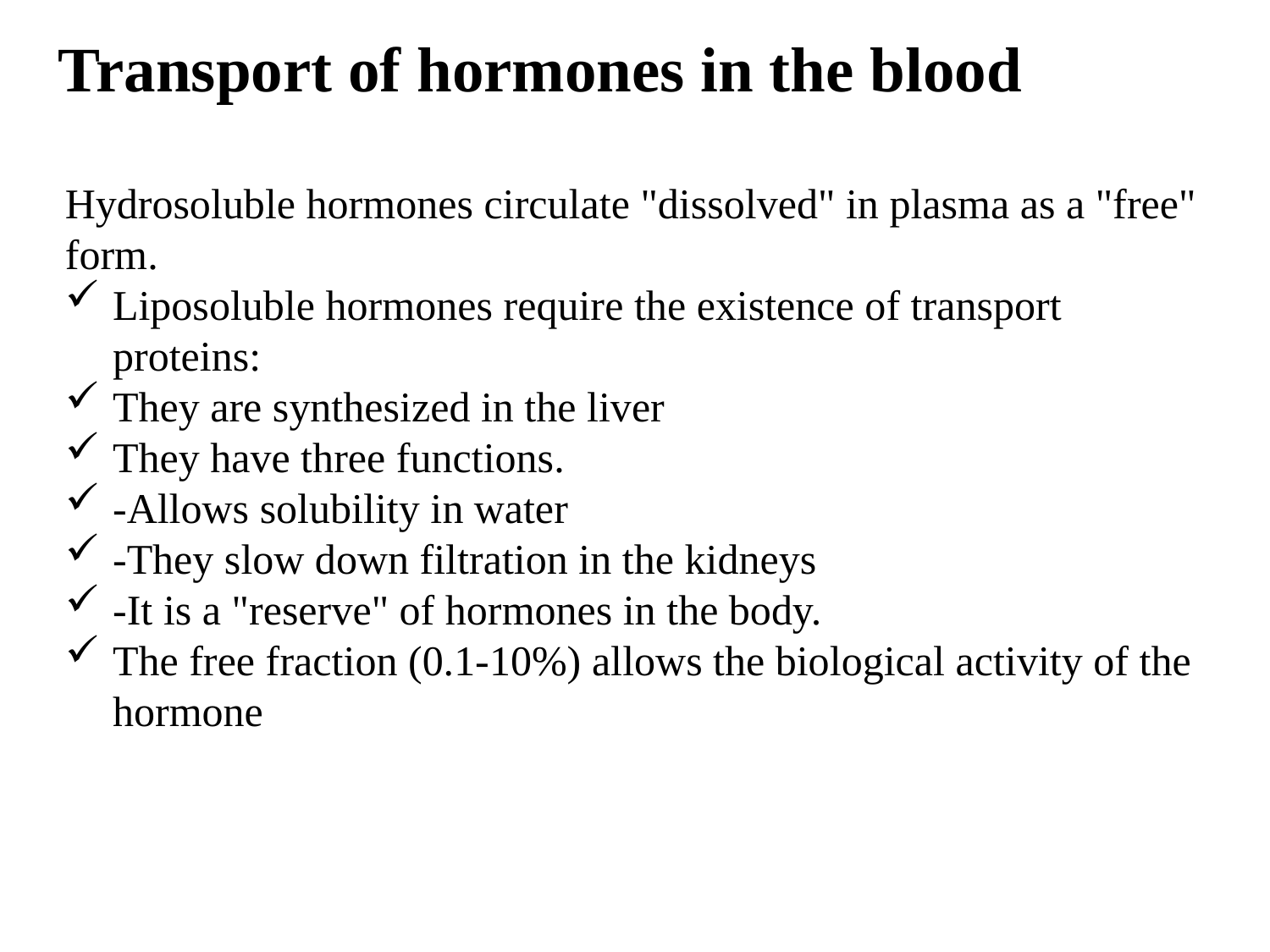

Transport of hormones in the blood

Hydrosoluble hormones circulate "dissolved" in plasma as a "free" form.
Liposoluble hormones require the existence of transport proteins:
They are synthesized in the liver
They have three functions.
-Allows solubility in water
-They slow down filtration in the kidneys
-It is a "reserve" of hormones in the body.
The free fraction (0.1-10%) allows the biological activity of the hormone